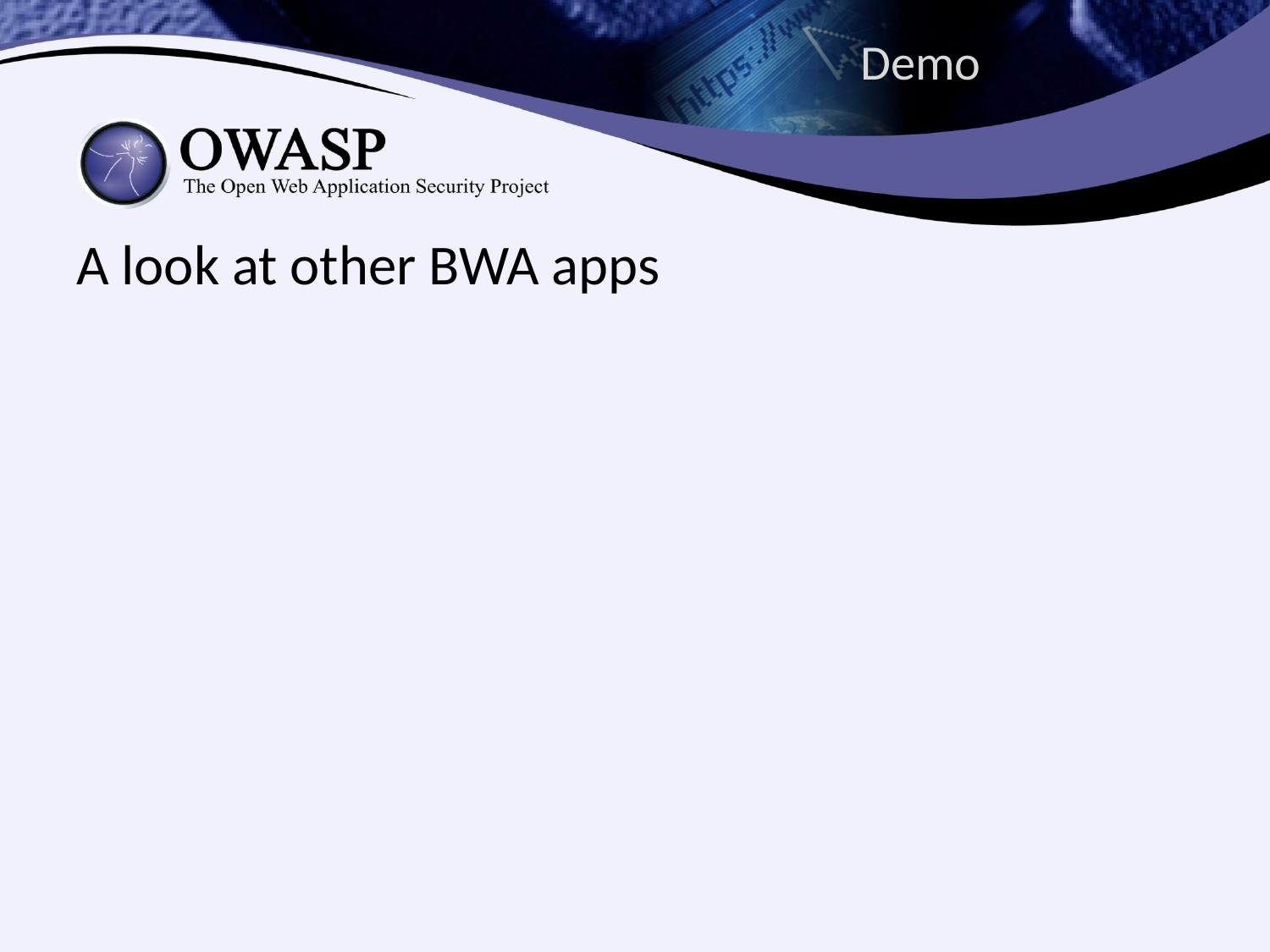

# Demo
A look at other BWA apps